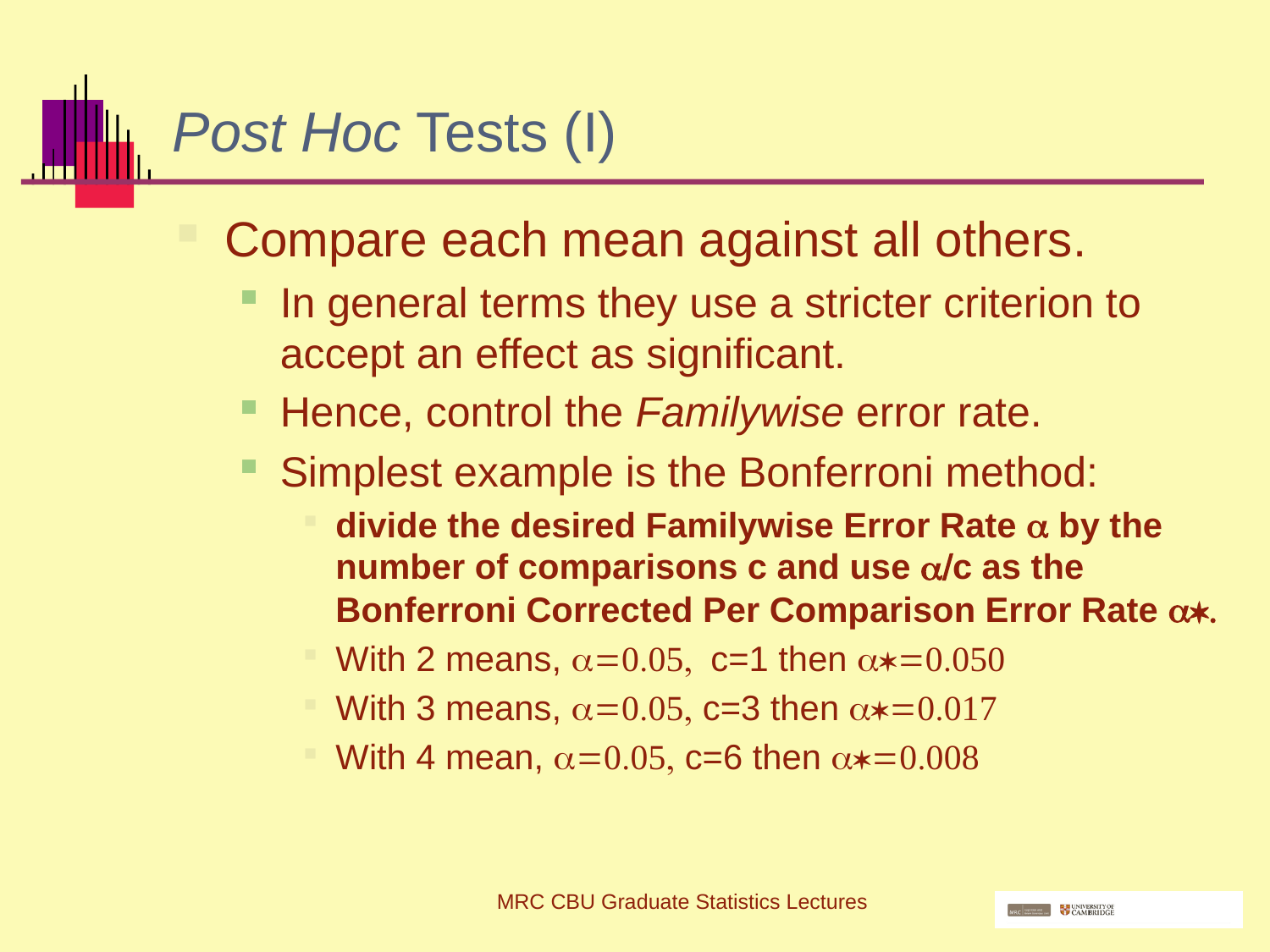

# Post Hoc Tests (I)
Compare each mean against all others.
In general terms they use a stricter criterion to accept an effect as significant.
Hence, control the Familywise error rate.
Simplest example is the Bonferroni method:
divide the desired Familywise Error Rate α by the number of comparisons c and use α/c as the Bonferroni Corrected Per Comparison Error Rate α∗.
With 2 means, α=0.05, c=1 then α∗=0.050
With 3 means, α=0.05, c=3 then α∗=0.017
With 4 mean, α=0.05, c=6 then α∗=0.008

MRC CBU Graduate Statistics Lectures